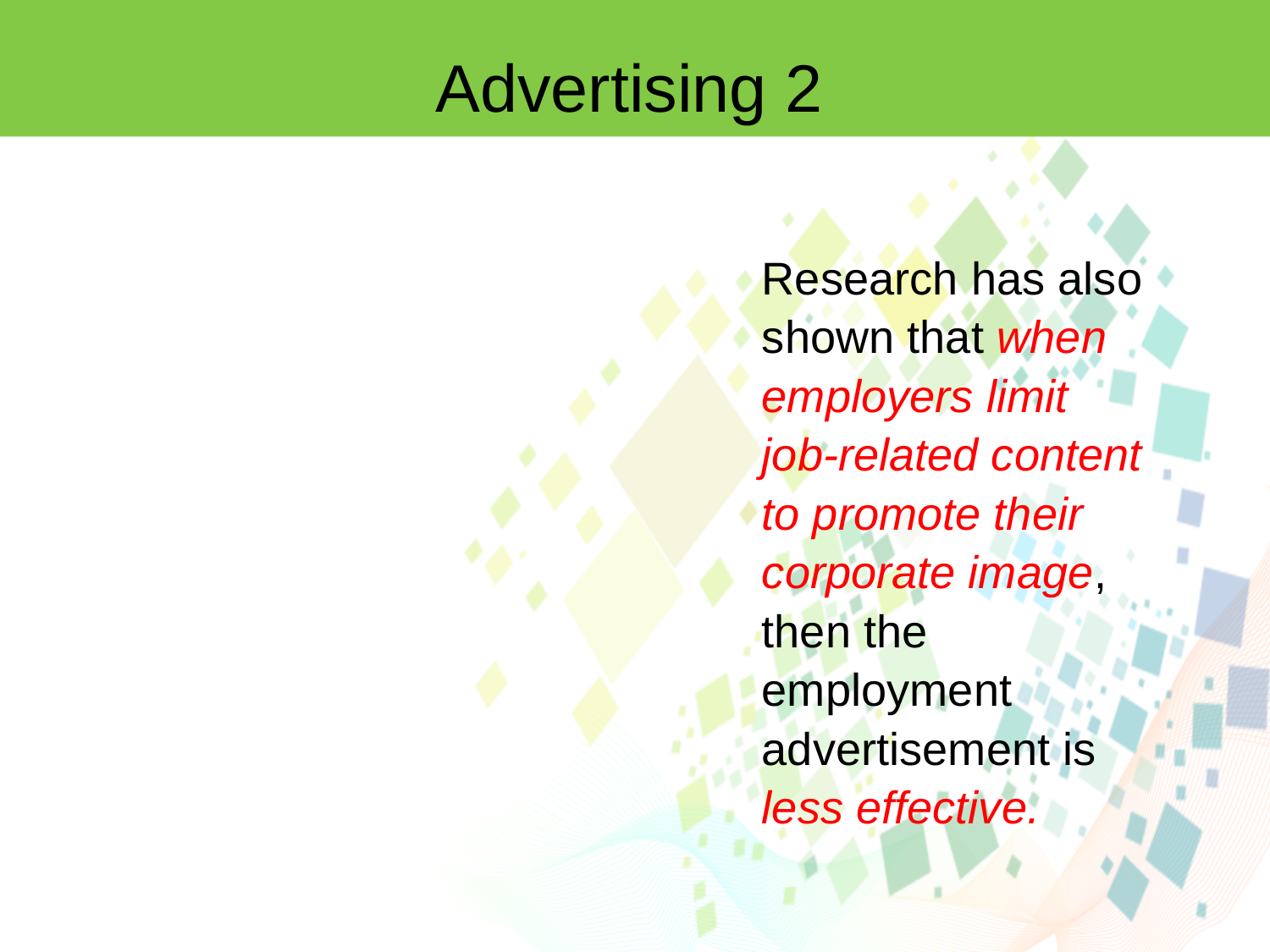

Advertising 2
Research has also shown that when employers limit job-related content to promote their corporate image, then the employment advertisement is less effective.